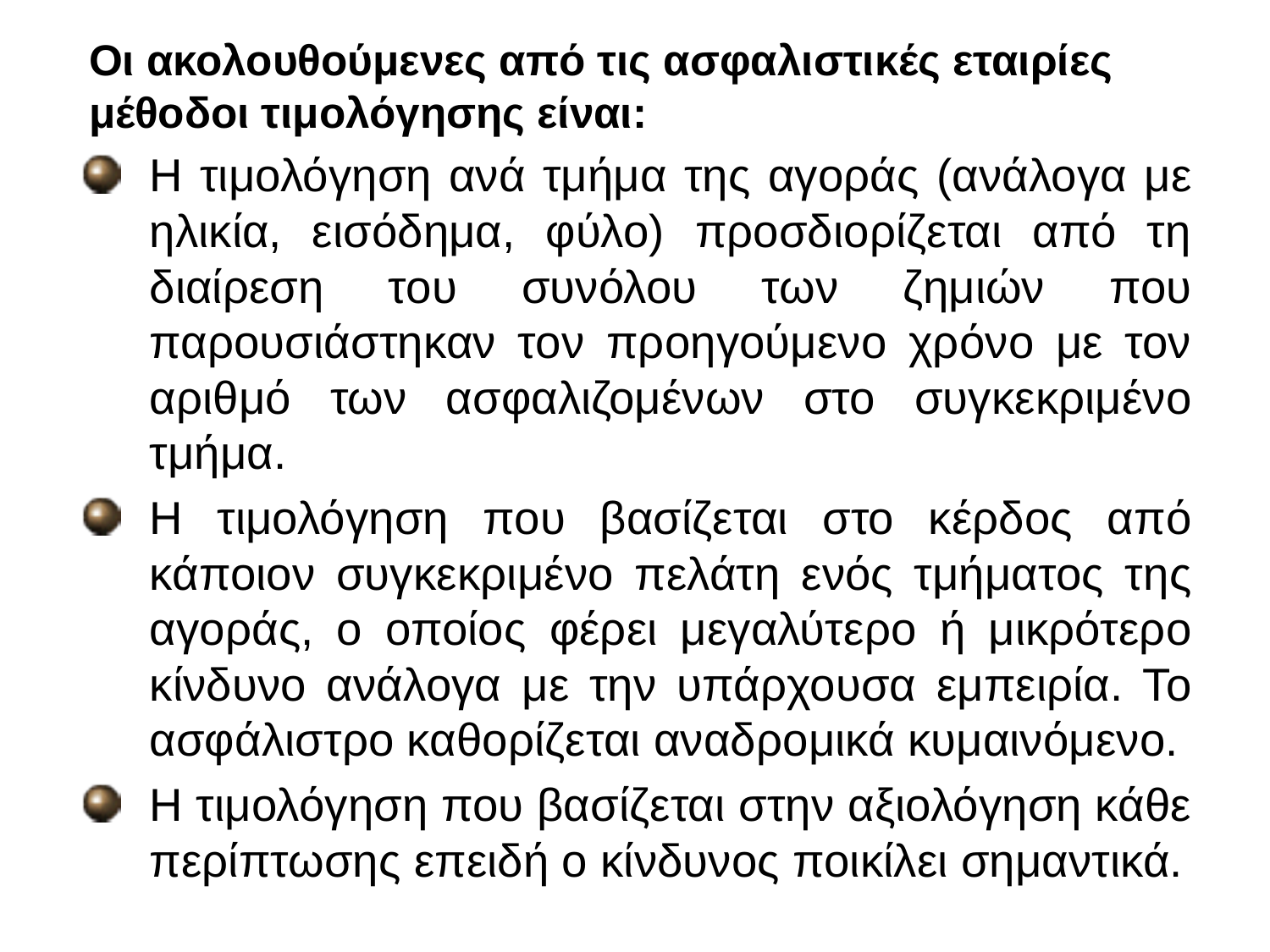

Οι ακολουθούμενες από τις ασφαλιστικές εταιρίες μέθοδοι τιμολόγησης είναι:
Η τιμολόγηση ανά τμήμα της αγοράς (ανάλογα με ηλικία, εισόδημα, φύλο) προσδιορίζεται από τη διαίρεση του συνόλου των ζημιών που παρουσιάστηκαν τον προηγούμενο χρόνο με τον αριθμό των ασφαλιζομένων στο συγκεκριμένο τμήμα.
Η τιμολόγηση που βασίζεται στο κέρδος από κάποιον συγκεκριμένο πελάτη ενός τμήματος της αγοράς, ο οποίος φέρει μεγαλύτερο ή μικρότερο κίνδυνο ανάλογα με την υπάρχουσα εμπειρία. Το ασφάλιστρο καθορίζεται αναδρομικά κυμαινόμενο.
Η τιμολόγηση που βασίζεται στην αξιολόγηση κάθε περίπτωσης επειδή ο κίνδυνος ποικίλει σημαντικά.